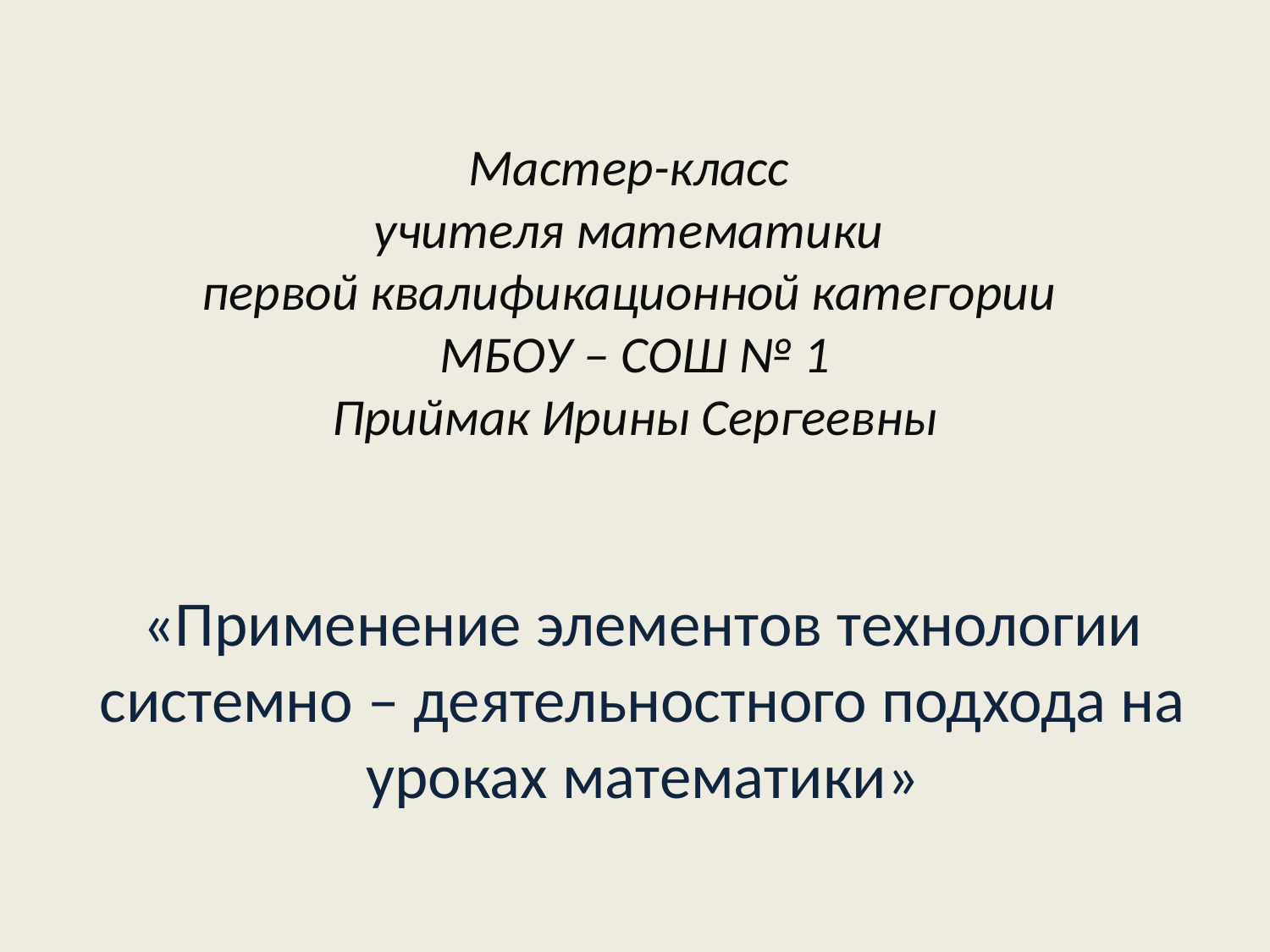

# Мастер-класс учителя математики первой квалификационной категории МБОУ – СОШ № 1 Приймак Ирины Сергеевны
«Применение элементов технологии системно – деятельностного подхода на уроках математики»